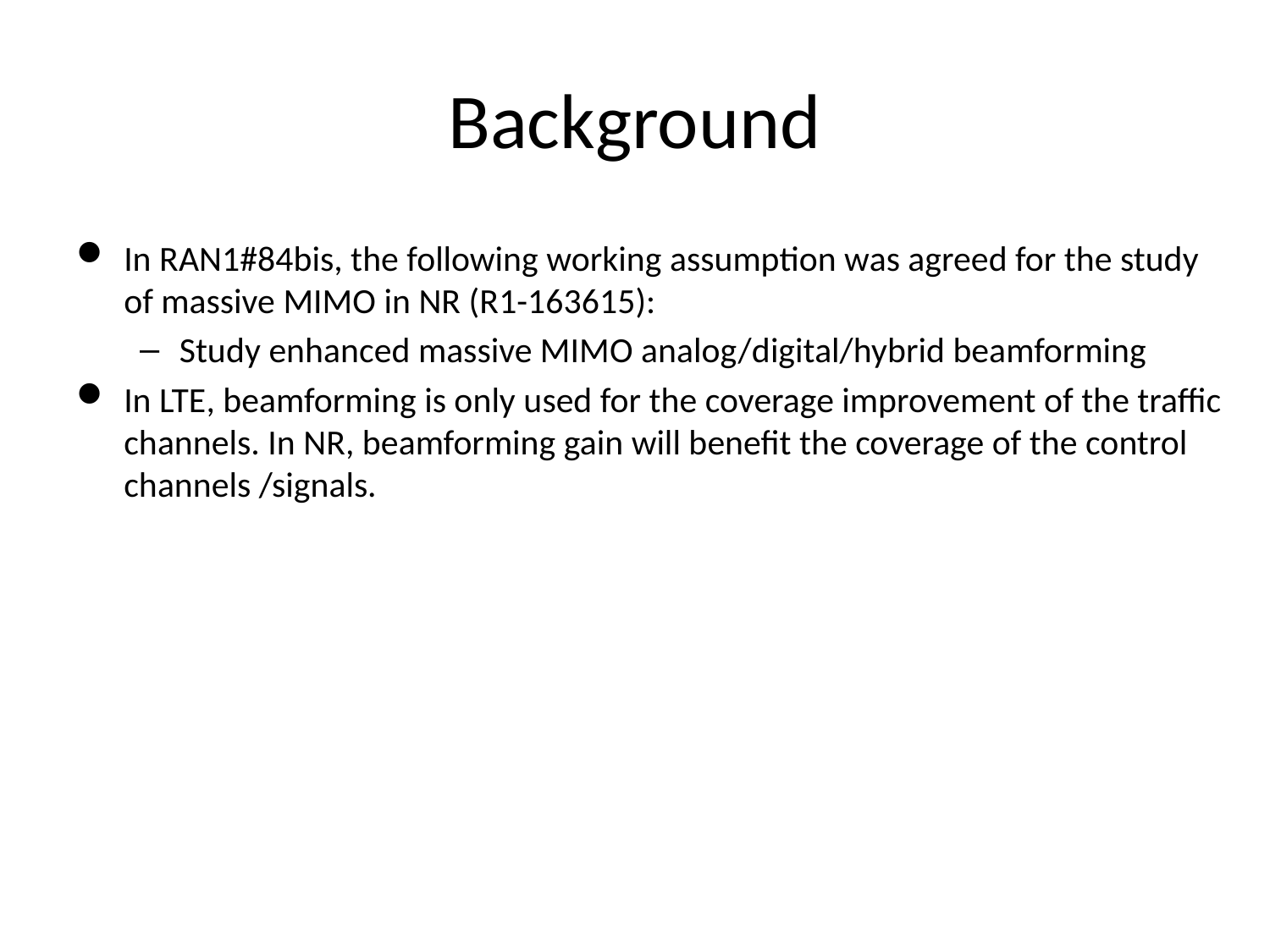

# Background

In RAN1#84bis, the following working assumption was agreed for the study of massive MIMO in NR (R1-163615):
Study enhanced massive MIMO analog/digital/hybrid beamforming
In LTE, beamforming is only used for the coverage improvement of the traffic channels. In NR, beamforming gain will benefit the coverage of the control channels /signals.